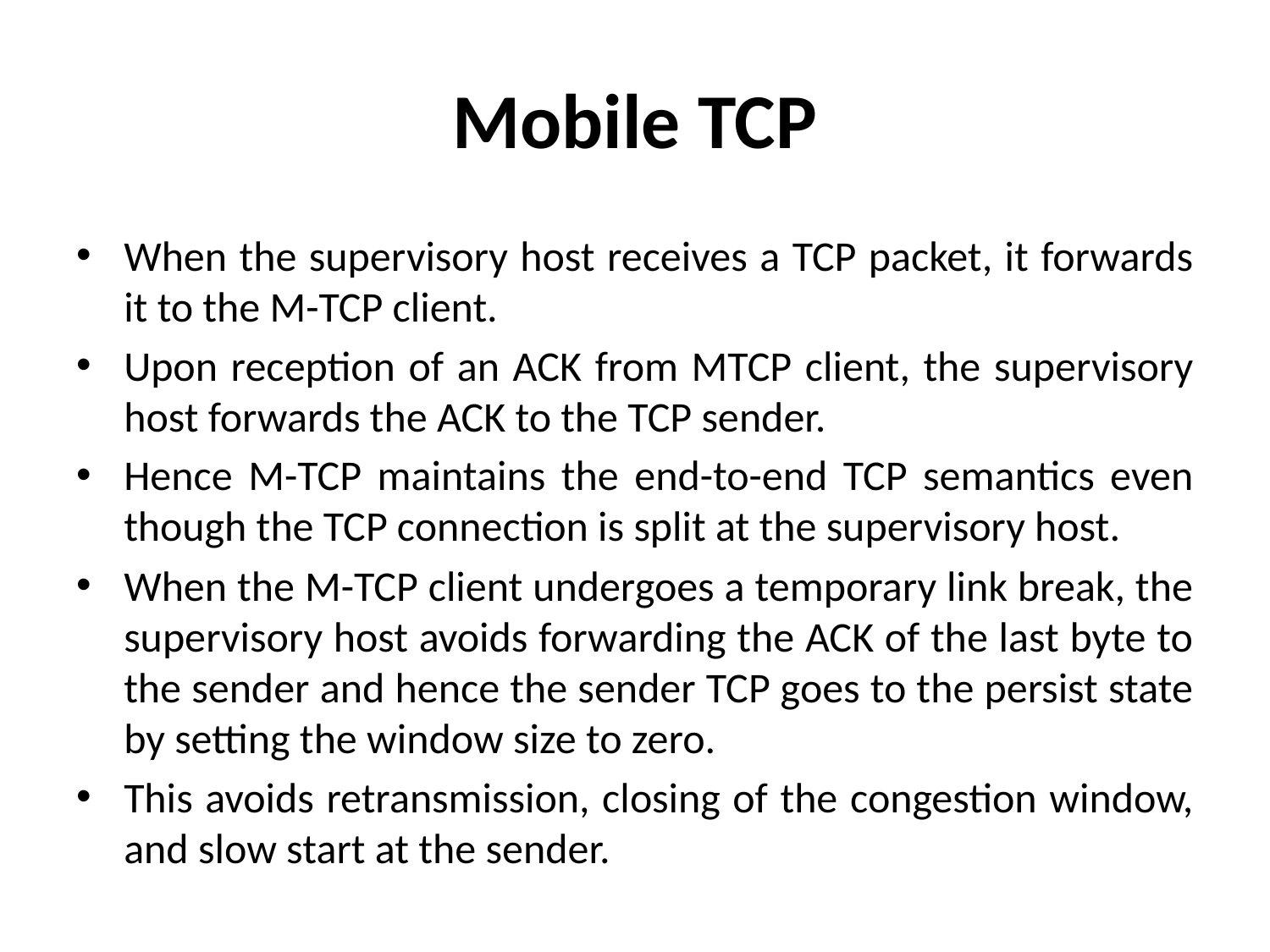

# Mobile TCP
When the supervisory host receives a TCP packet, it forwards it to the M-TCP client.
Upon reception of an ACK from MTCP client, the supervisory host forwards the ACK to the TCP sender.
Hence M-TCP maintains the end-to-end TCP semantics even though the TCP connection is split at the supervisory host.
When the M-TCP client undergoes a temporary link break, the supervisory host avoids forwarding the ACK of the last byte to the sender and hence the sender TCP goes to the persist state by setting the window size to zero.
This avoids retransmission, closing of the congestion window, and slow start at the sender.